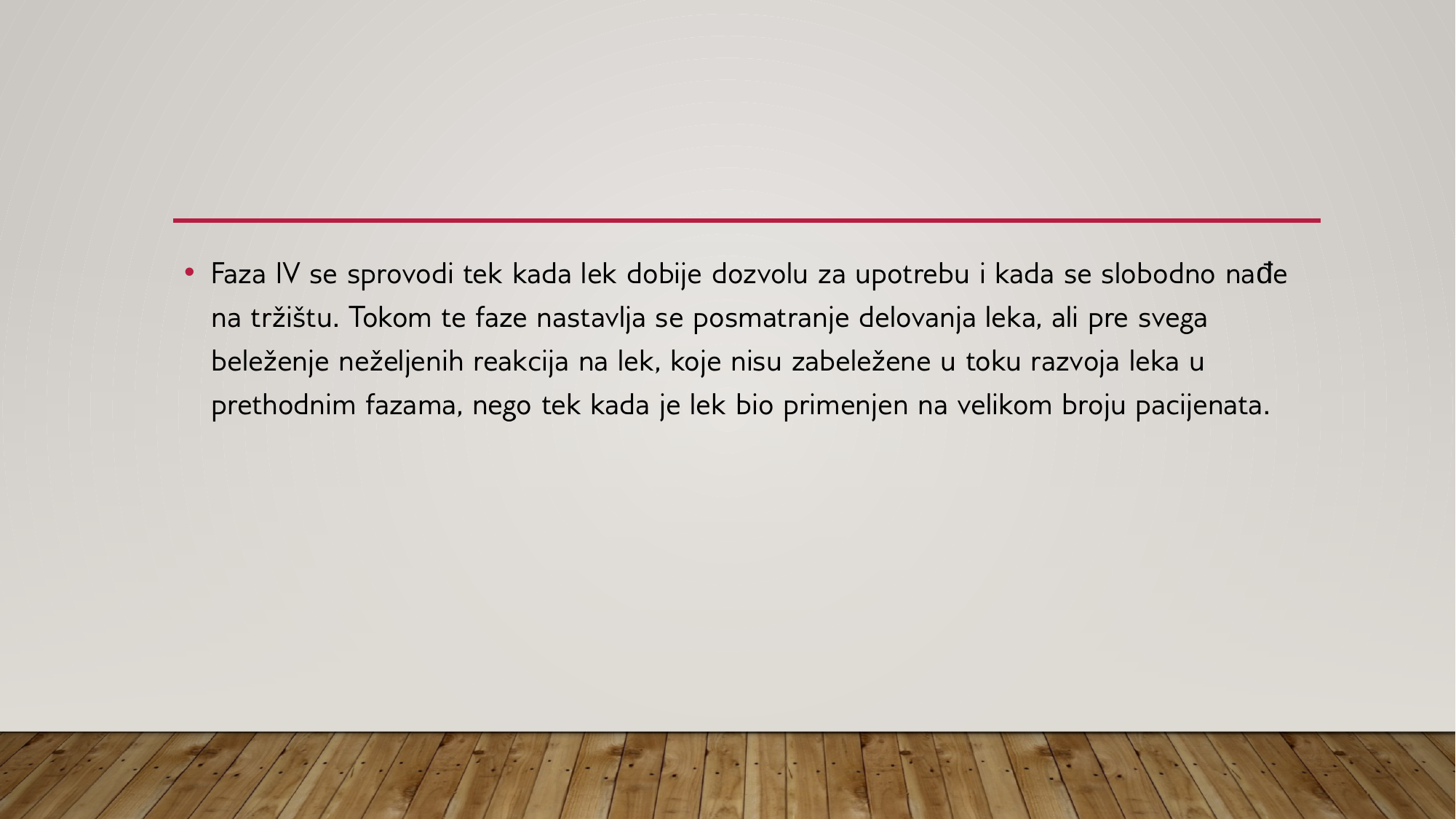

#
Faza IV se sprovodi tek kada lek dobije dozvolu za upotrebu i kada se slobodno nađe na tržištu. Tokom te faze nastavlja se posmatranje delovanja leka, ali pre svega beleženje neželjenih reakcija na lek, koje nisu zabeležene u toku razvoja leka u prethodnim fazama, nego tek kada je lek bio primenjen na velikom broju pacijenata.